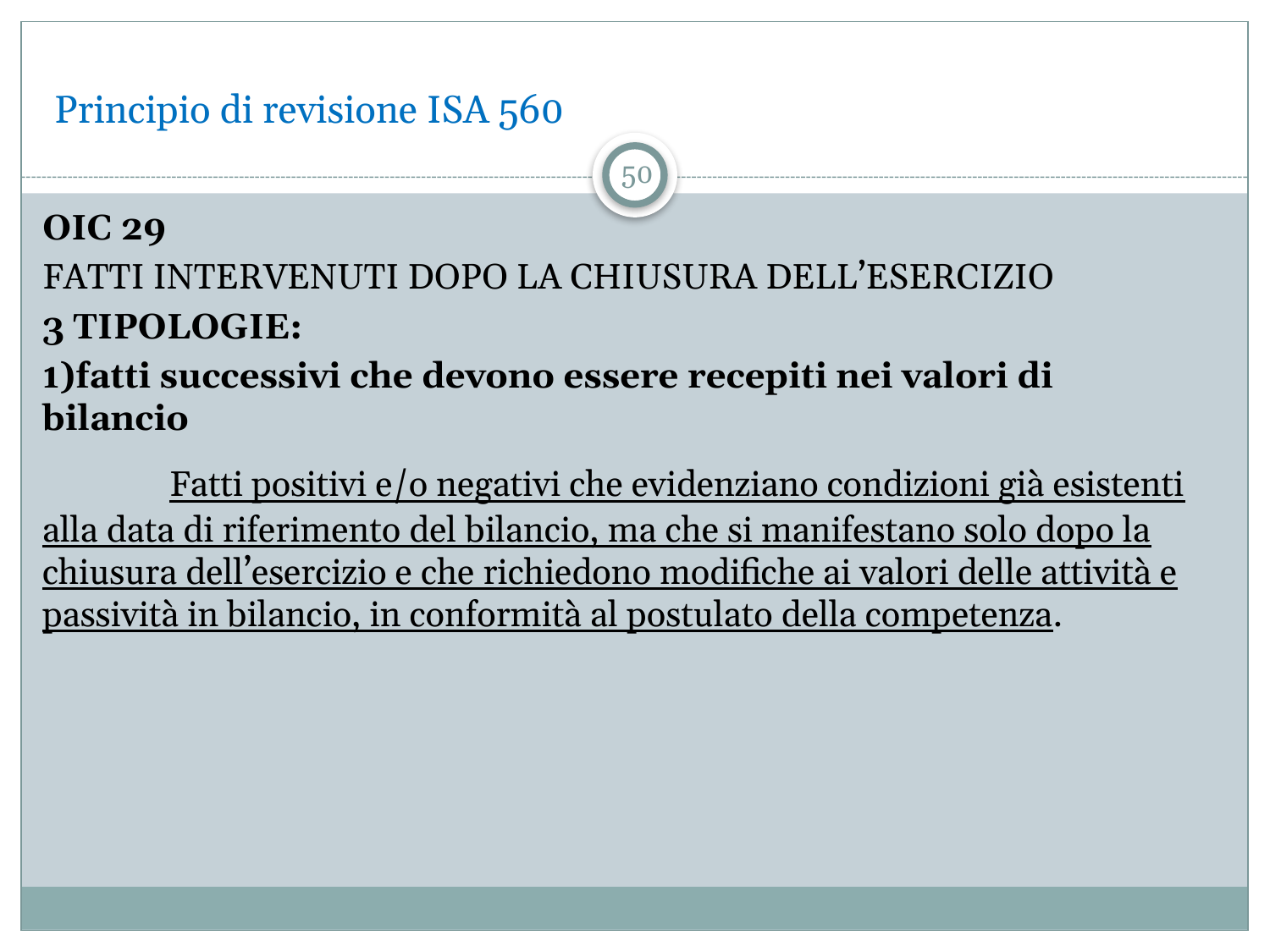

# Principio di revisione ISA 560
50
OIC 29
FATTI INTERVENUTI DOPO LA CHIUSURA DELL’ESERCIZIO
3 TIPOLOGIE:
1)fatti successivi che devono essere recepiti nei valori di bilancio
	Fatti positivi e/o negativi che evidenziano condizioni già esistenti alla data di riferimento del bilancio, ma che si manifestano solo dopo la chiusura dell’esercizio e che richiedono modifiche ai valori delle attività e passività in bilancio, in conformità al postulato della competenza.